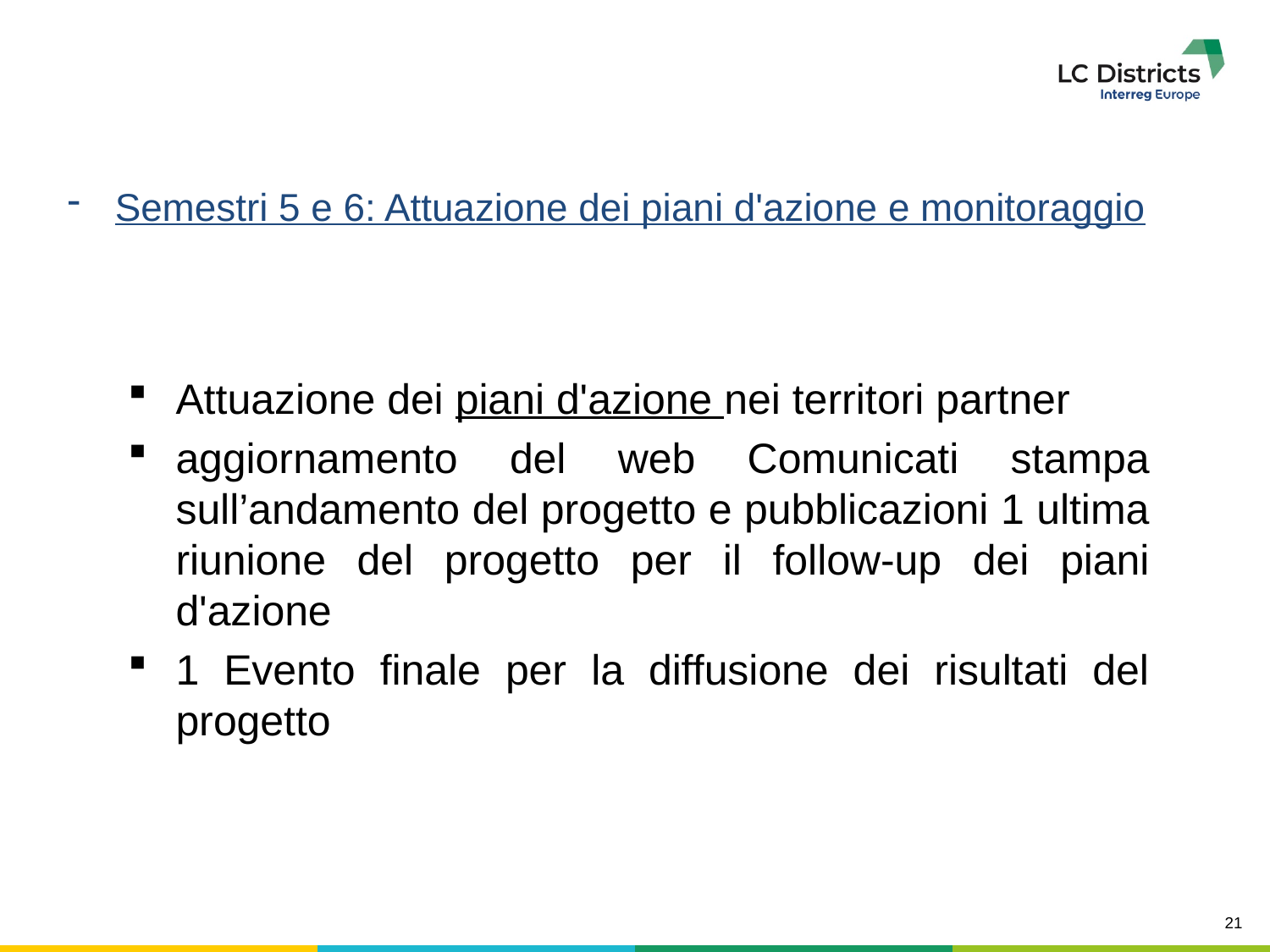

Semestri 5 e 6: Attuazione dei piani d'azione e monitoraggio

Attuazione dei piani d'azione nei territori partner
aggiornamento del web Comunicati stampa sull’andamento del progetto e pubblicazioni 1 ultima riunione del progetto per il follow-up dei piani d'azione
1 Evento finale per la diffusione dei risultati del progetto